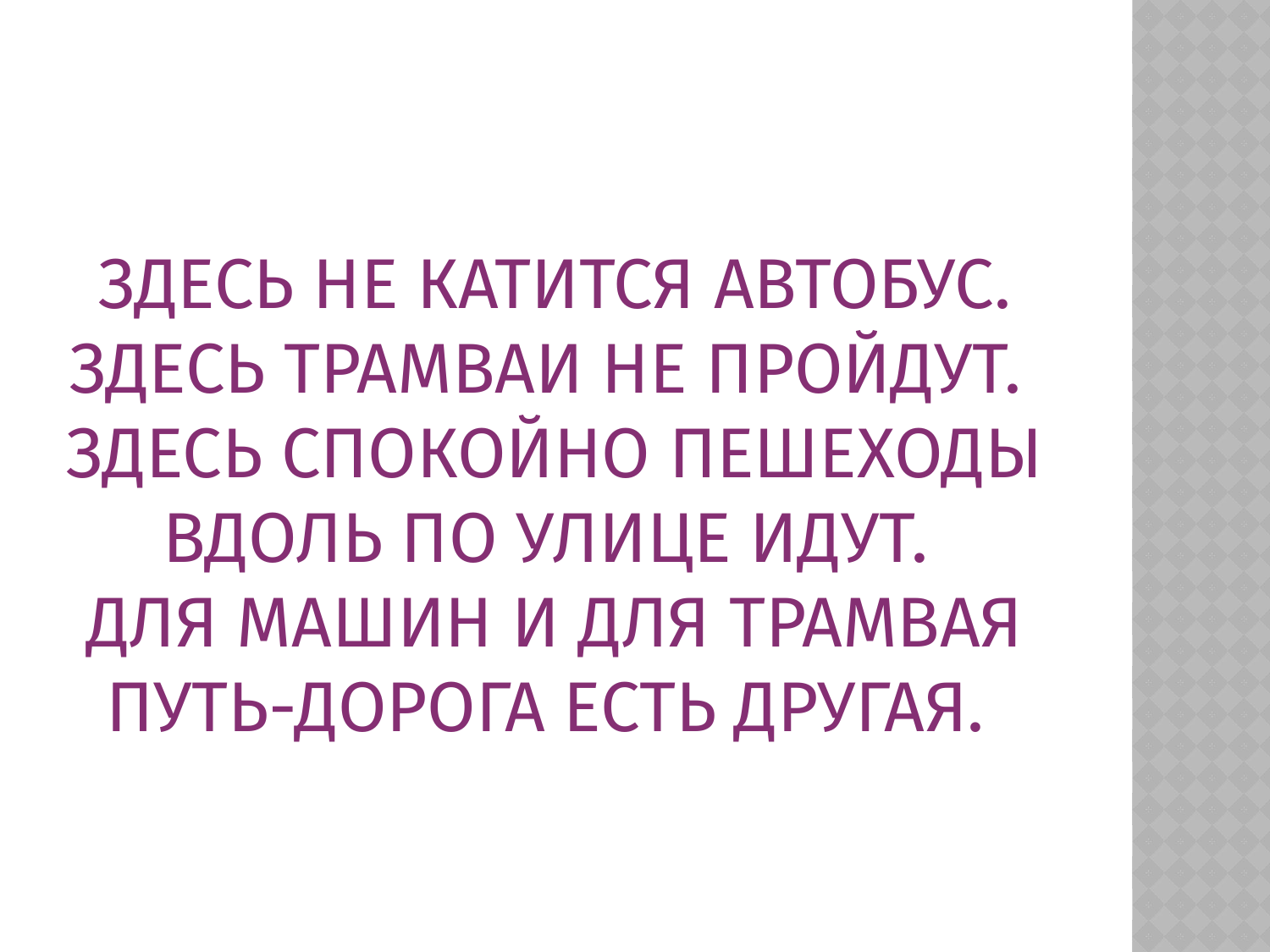

# Здесь не катится автобус. Здесь трамваи не пройдут. Здесь спокойно пешеходы Вдоль по улице идут. Для машин и для трамвая Путь-дорога есть другая.